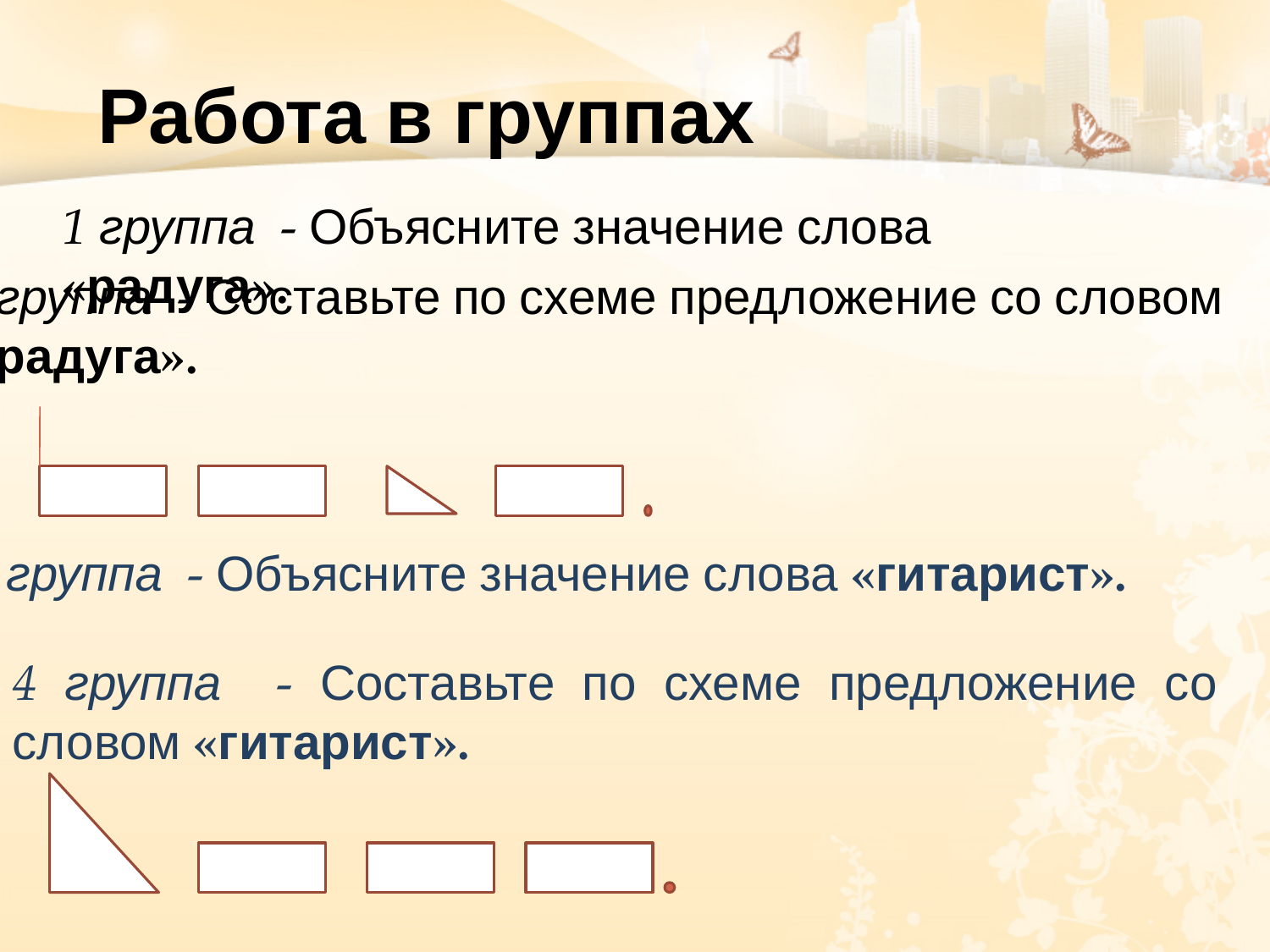

Работа в группах

1 группа  - Объясните значение слова «радуга».
2 группа  - Составьте по схеме предложение со словом
 «радуга».

3 группа  - Объясните значение слова «гитарист».
4 группа  - Составьте по схеме предложение со словом «гитарист».